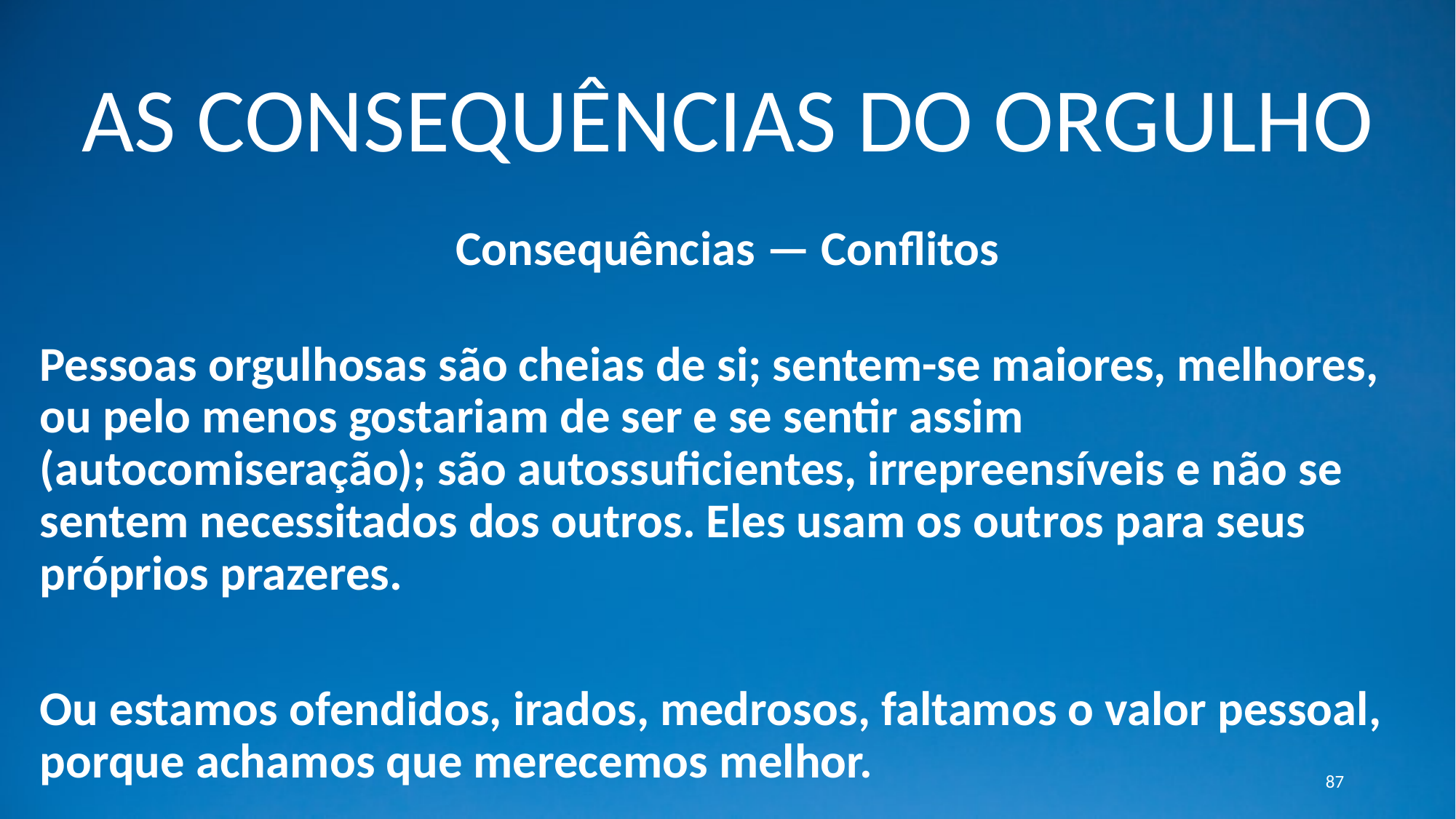

# AS CONSEQUÊNCIAS DO ORGULHO
Consequências — Conflitos

Pessoas orgulhosas são cheias de si; sentem-se maiores, melhores, ou pelo menos gostariam de ser e se sentir assim (autocomiseração); são autossuficientes, irrepreensíveis e não se sentem necessitados dos outros. Eles usam os outros para seus próprios prazeres.

Ou estamos ofendidos, irados, medrosos, faltamos o valor pessoal, porque achamos que merecemos melhor.
87